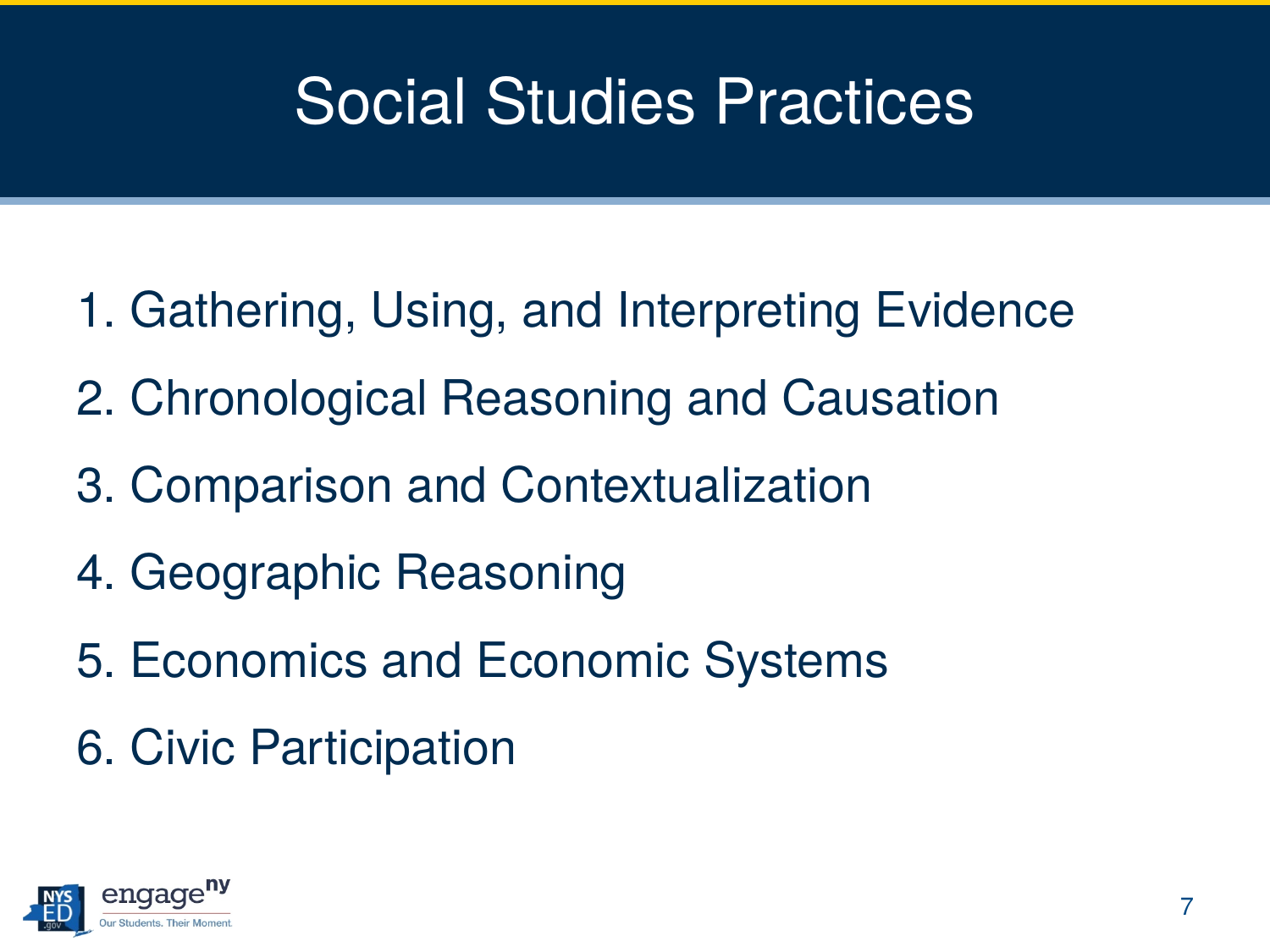

# Social Studies Practices
1. Gathering, Using, and Interpreting Evidence
2. Chronological Reasoning and Causation
3. Comparison and Contextualization
4. Geographic Reasoning
5. Economics and Economic Systems
6. Civic Participation

7